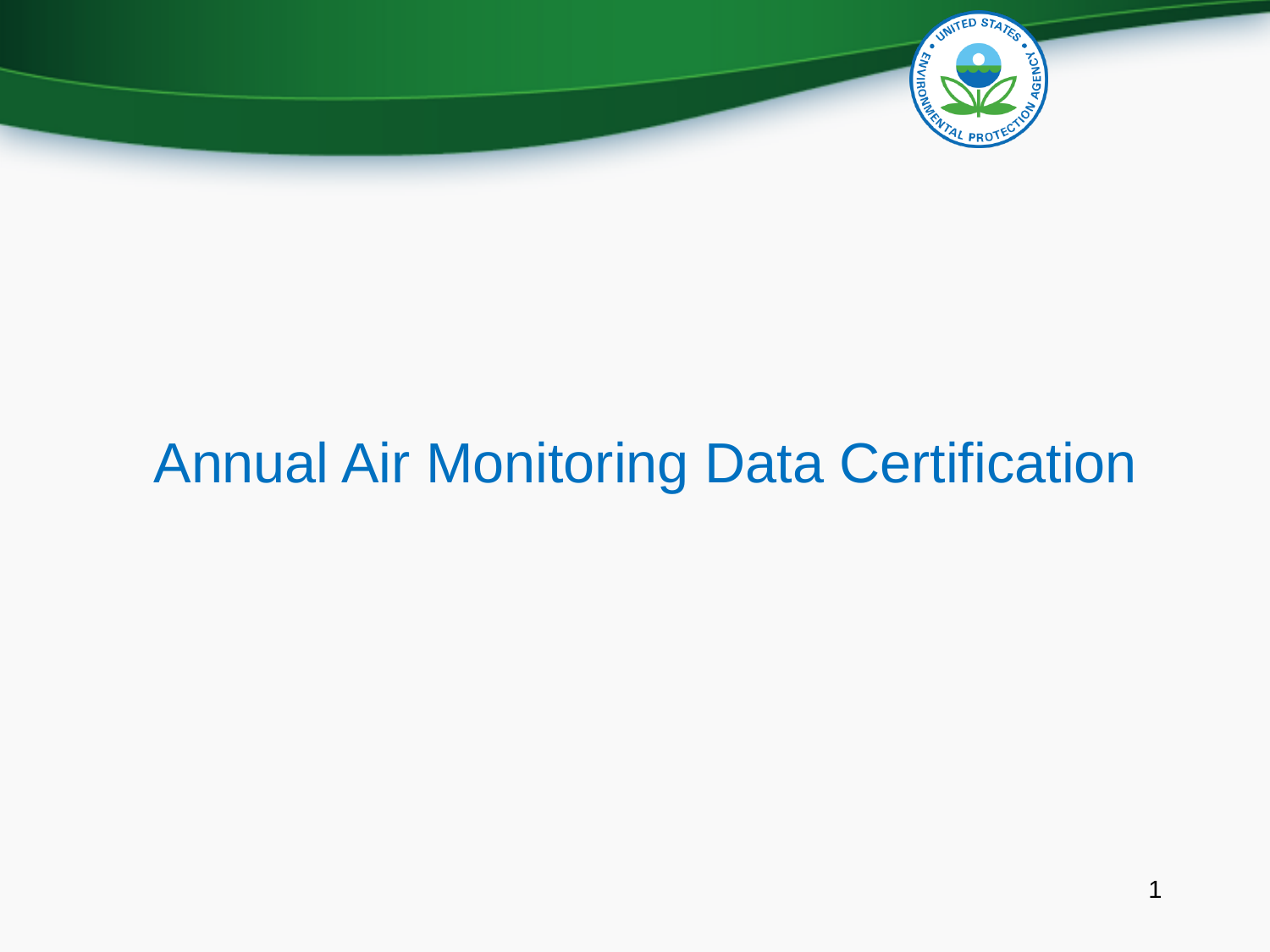

# Annual Air Monitoring Data Certification
1